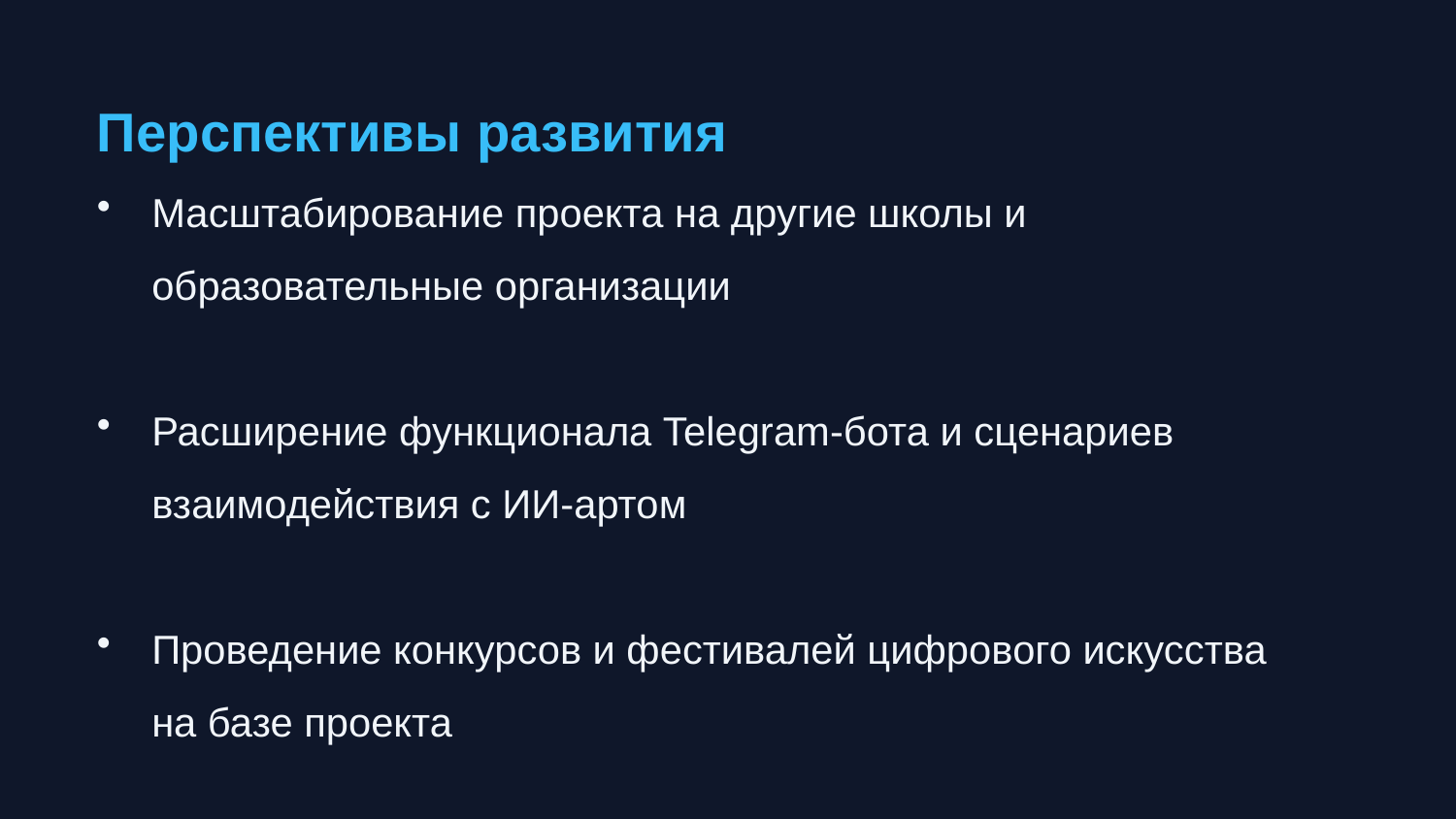

Перспективы развития
Масштабирование проекта на другие школы и образовательные организации

Расширение функционала Telegram-бота и сценариев взаимодействия с ИИ-артом

Проведение конкурсов и фестивалей цифрового искусства на базе проекта